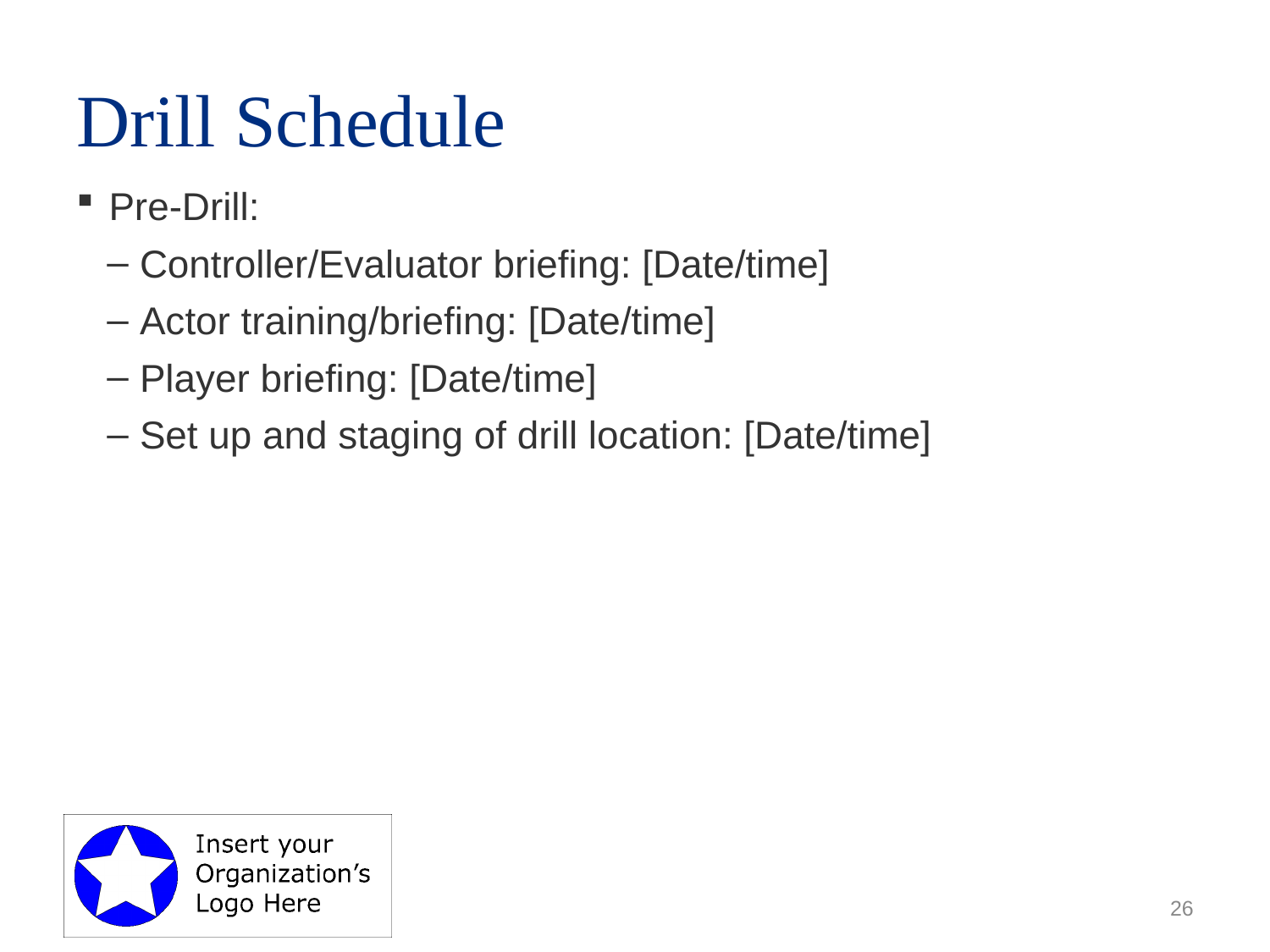

# Drill Schedule
Pre-Drill:
Controller/Evaluator briefing: [Date/time]
Actor training/briefing: [Date/time]
Player briefing: [Date/time]
Set up and staging of drill location: [Date/time]
26